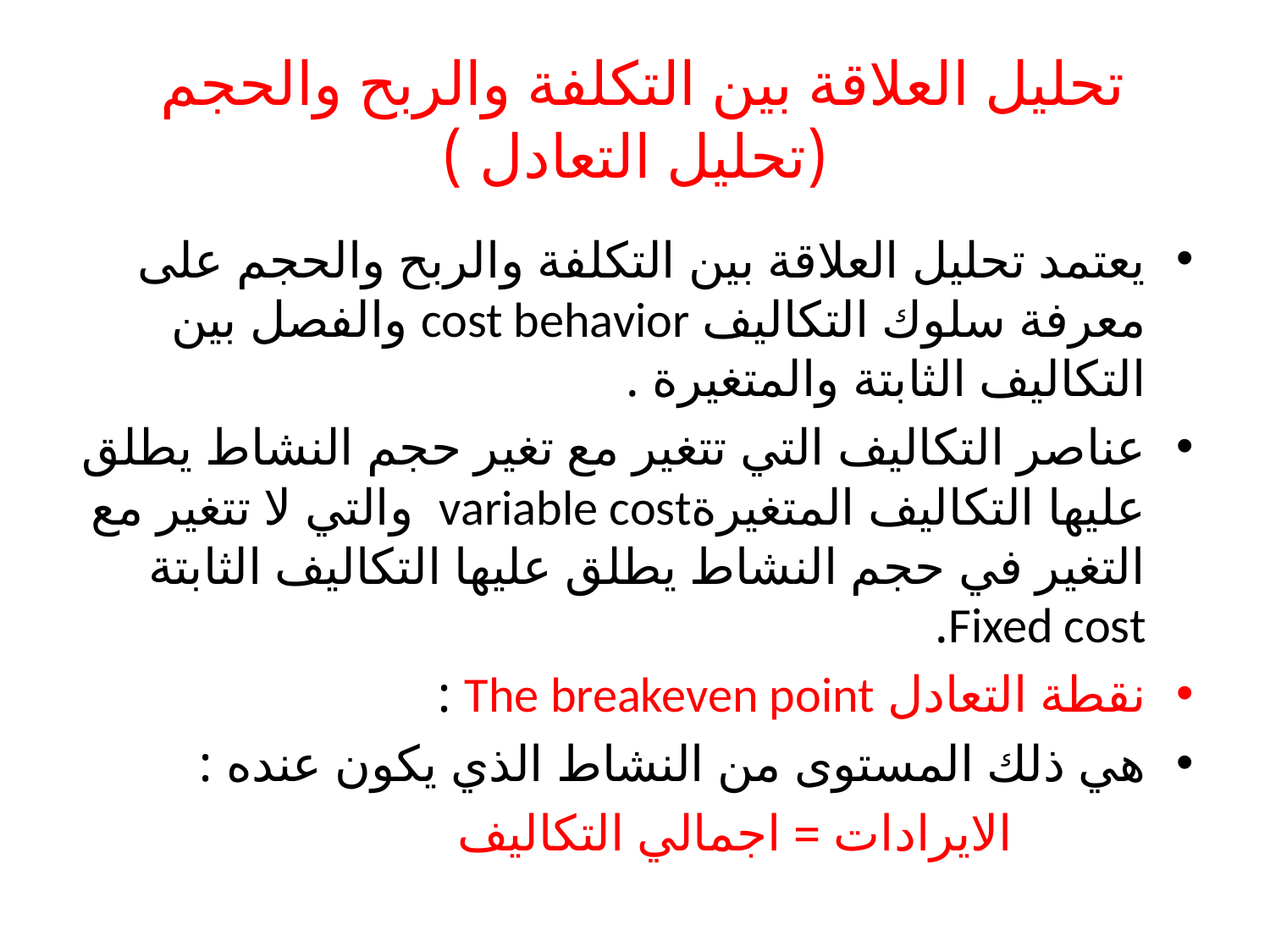

# تحليل العلاقة بين التكلفة والربح والحجم (تحليل التعادل )
يعتمد تحليل العلاقة بين التكلفة والربح والحجم على معرفة سلوك التكاليف cost behavior والفصل بين التكاليف الثابتة والمتغيرة .
عناصر التكاليف التي تتغير مع تغير حجم النشاط يطلق عليها التكاليف المتغيرةvariable cost  والتي لا تتغير مع التغير في حجم النشاط يطلق عليها التكاليف الثابتة Fixed cost.
نقطة التعادل The breakeven point :
هي ذلك المستوى من النشاط الذي يكون عنده :
              الايرادات = اجمالي التكاليف